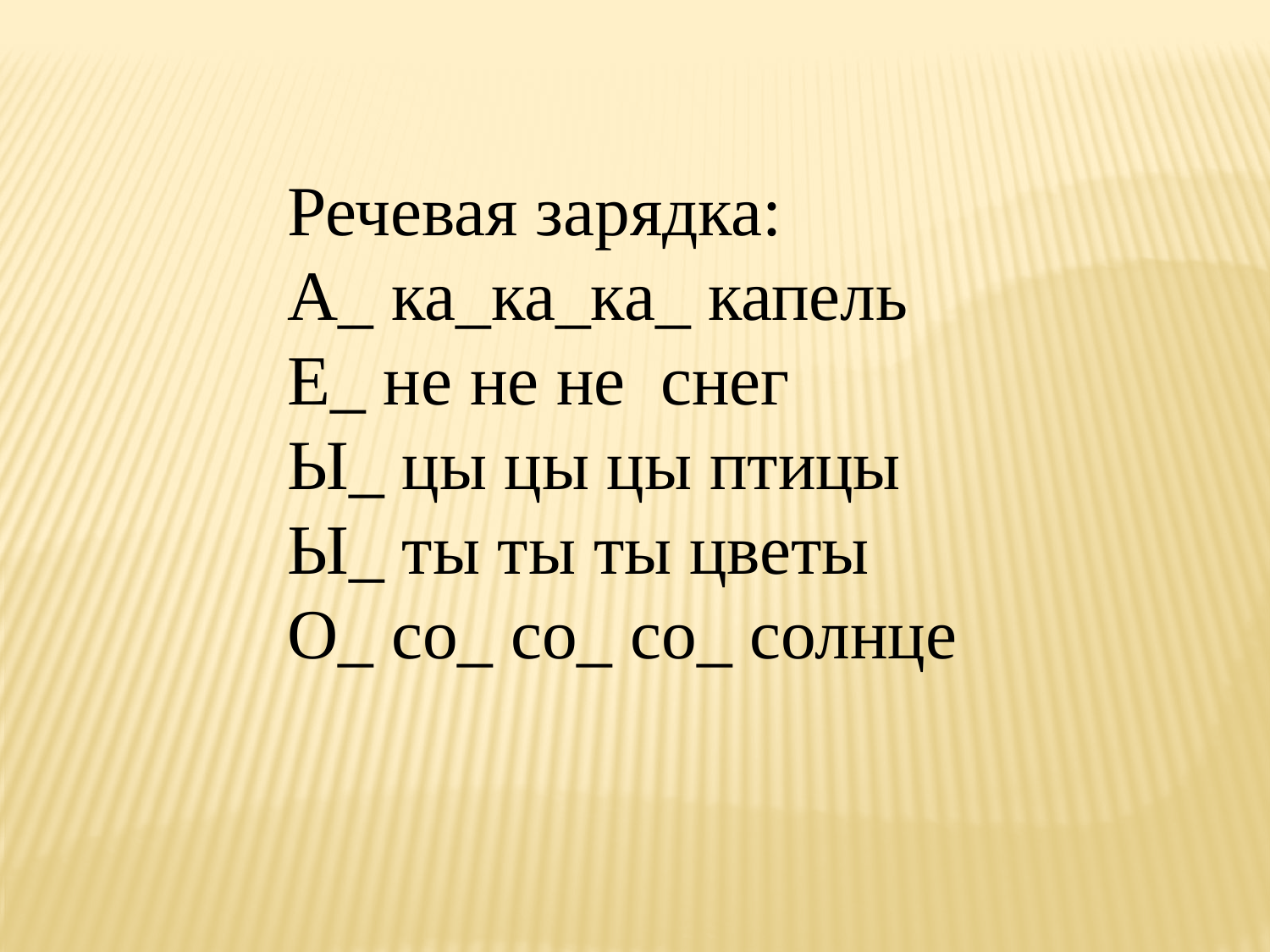

Речевая зарядка:
А_ ка_ка_ка_ капель
Е_ не не не  снег
Ы_ цы цы цы птицы
Ы_ ты ты ты цветы
О_ со_ со_ со_ солнце